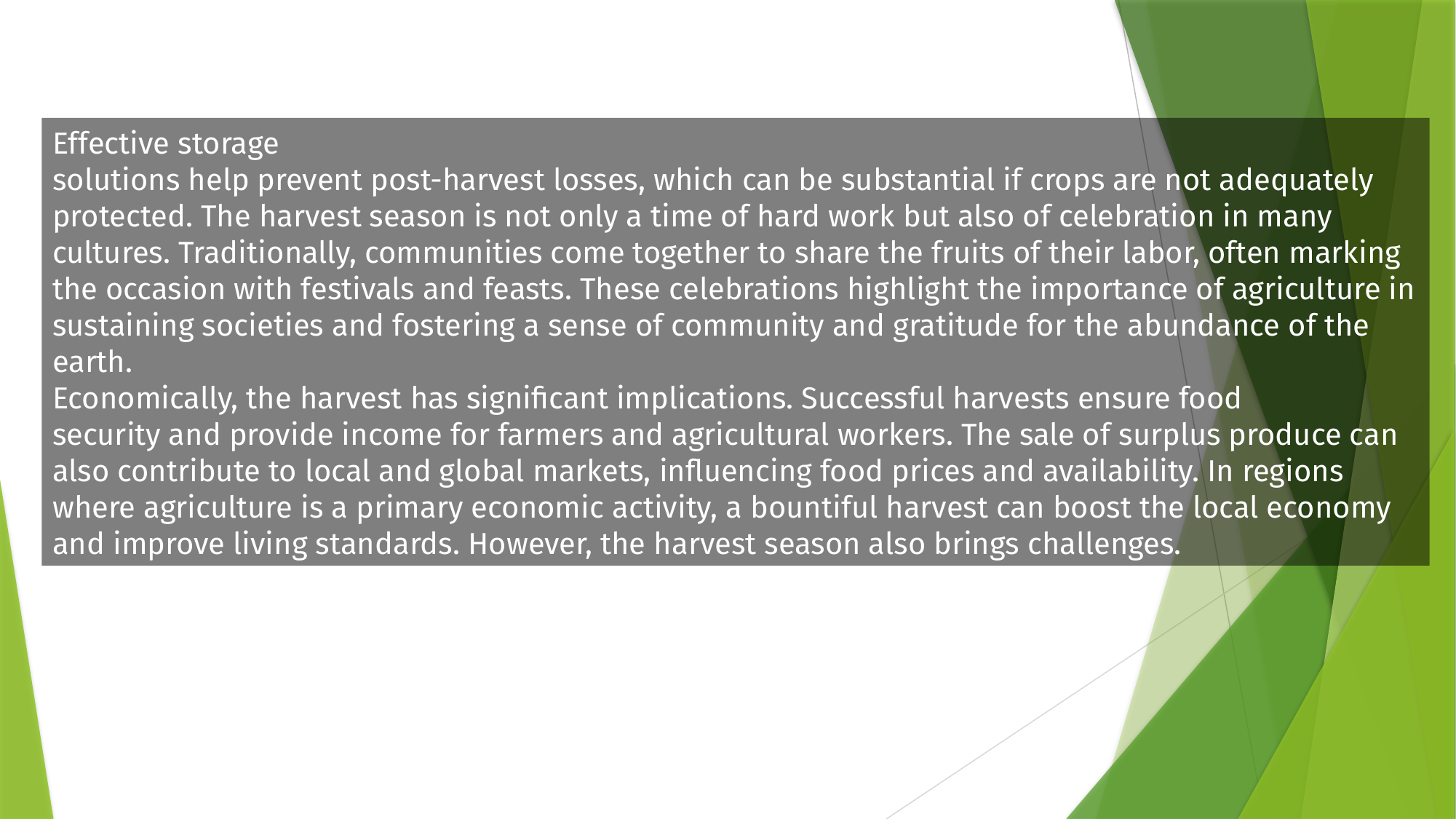

Effective storage
solutions help prevent post-harvest losses, which can be substantial if crops are not adequately
protected. The harvest season is not only a time of hard work but also of celebration in many
cultures. Traditionally, communities come together to share the fruits of their labor, often marking
the occasion with festivals and feasts. These celebrations highlight the importance of agriculture in
sustaining societies and fostering a sense of community and gratitude for the abundance of the
earth.
Economically, the harvest has significant implications. Successful harvests ensure food
security and provide income for farmers and agricultural workers. The sale of surplus produce can
also contribute to local and global markets, influencing food prices and availability. In regions
where agriculture is a primary economic activity, a bountiful harvest can boost the local economy
and improve living standards. However, the harvest season also brings challenges.